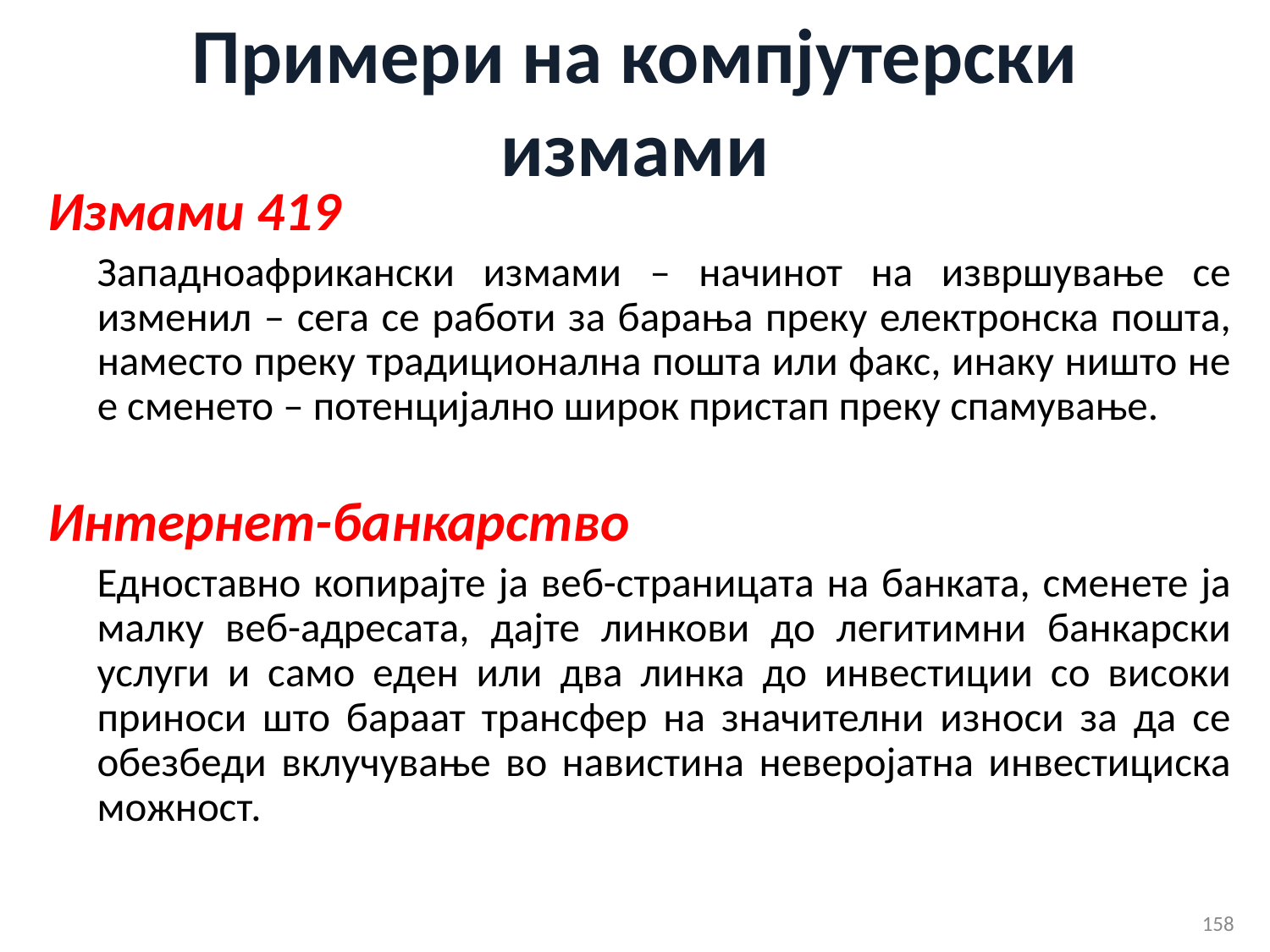

# Примери на компјутерски измами
Измами 419
Западноафрикански измами – начинот на извршување се изменил – сега се работи за барања преку електронска пошта, наместо преку традиционална пошта или факс, инаку ништо не е сменето – потенцијално широк пристап преку спамување.

Интернет-банкарство
Едноставно копирајте ја веб-страницата на банката, сменете ја малку веб-адресата, дајте линкови до легитимни банкарски услуги и само еден или два линка до инвестиции со високи приноси што бараат трансфер на значителни износи за да се обезбеди вклучување во навистина неверојатна инвестициска можност.

158